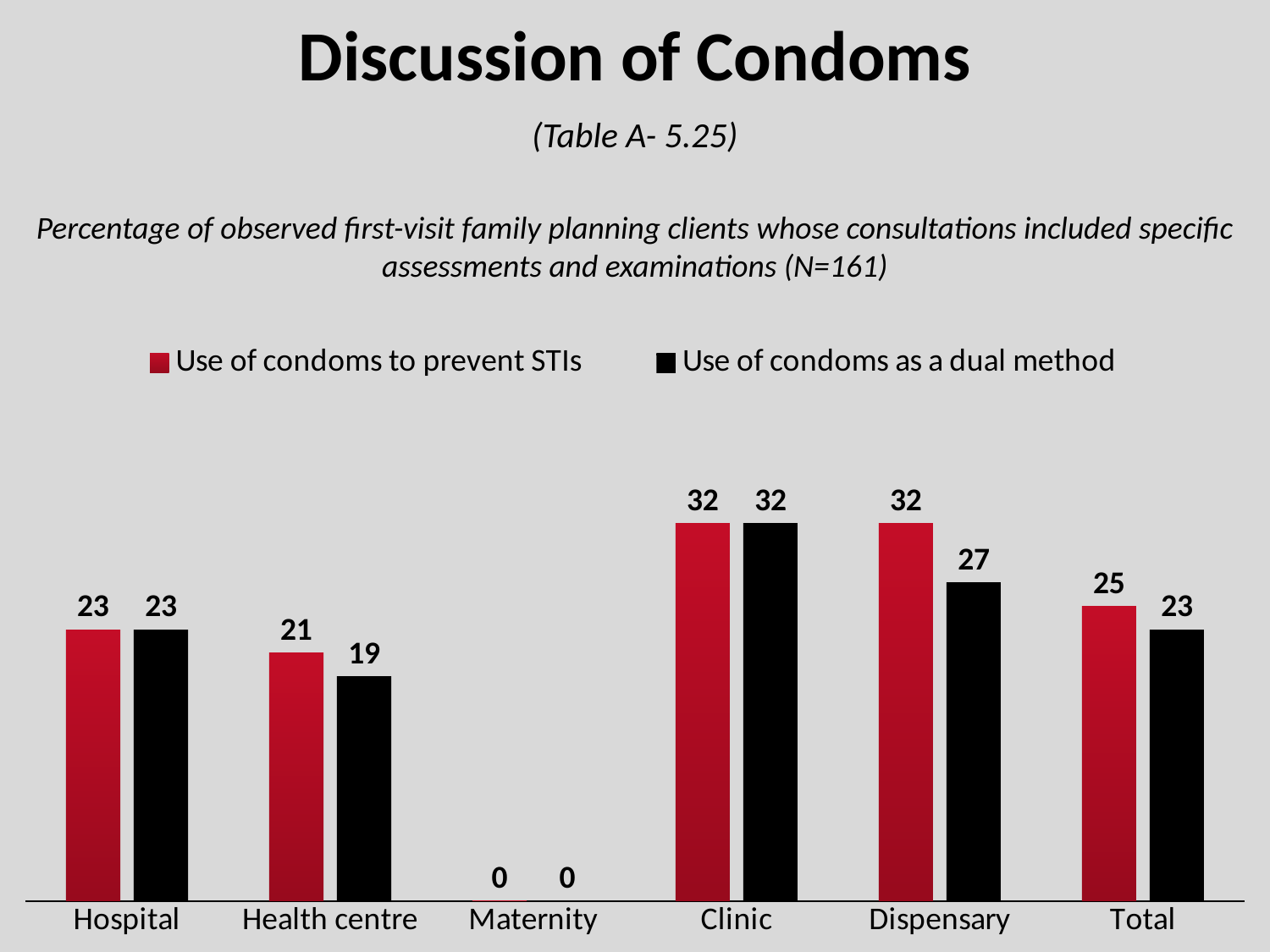

# Discussion of Condoms
(Table A- 5.25)
Percentage of observed first-visit family planning clients whose consultations included specific assessments and examinations (N=161)

### Chart

| Category | Use of condoms to prevent STIs | Use of condoms as a dual method |
|---|---|---|
| Hospital | 23.0 | 23.0 |
| Health centre | 21.0 | 19.0 |
| Maternity | 0.0 | 0.0 |
| Clinic | 32.0 | 32.0 |
| Dispensary | 32.0 | 27.0 |
| Total | 25.0 | 23.0 |